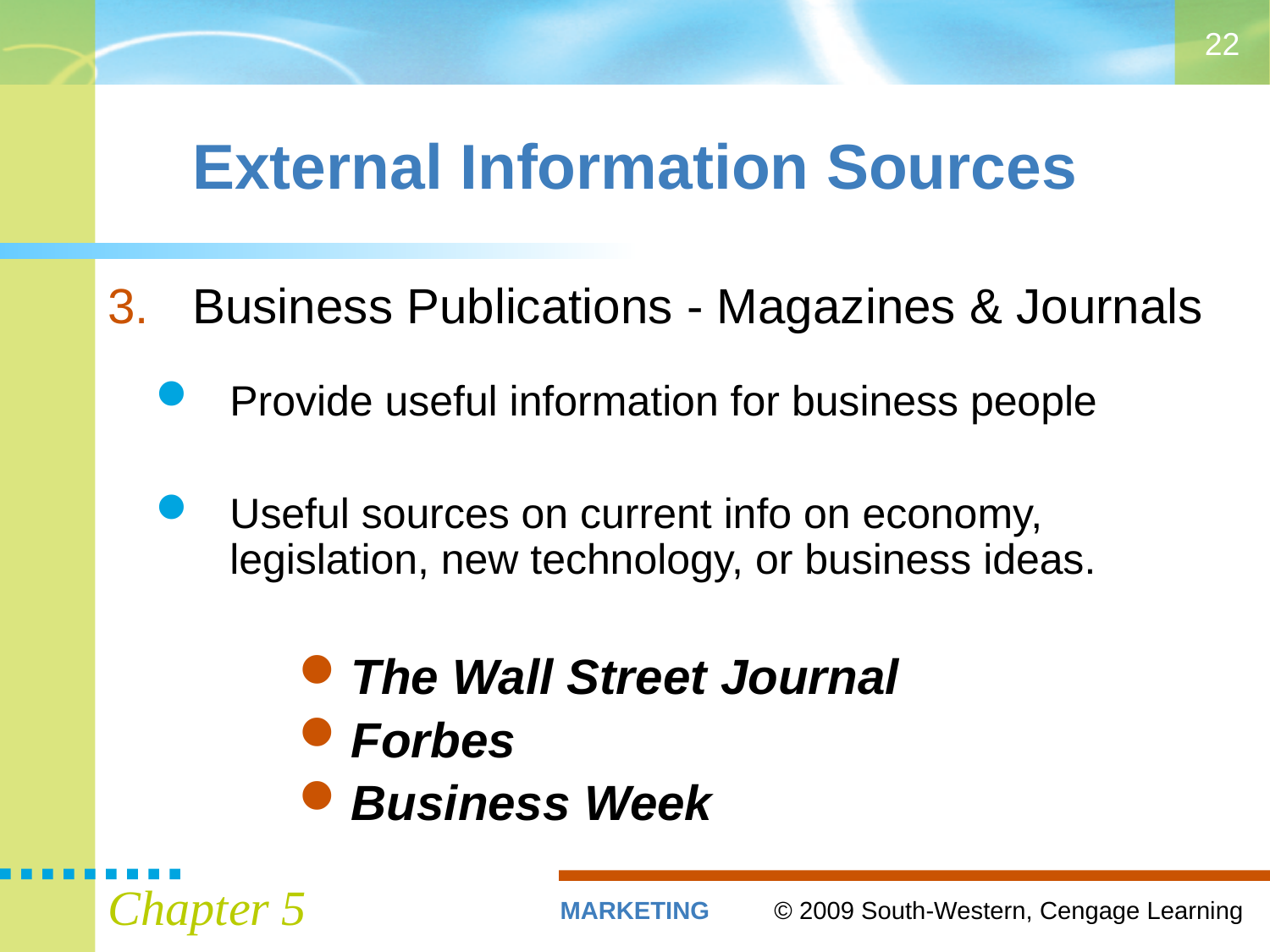

22
# External Information Sources
Business Publications - Magazines & Journals

Provide useful information for business people

Useful sources on current info on economy, legislation, new technology, or business ideas.

The Wall Street Journal
Forbes
Business Week
Chapter 5